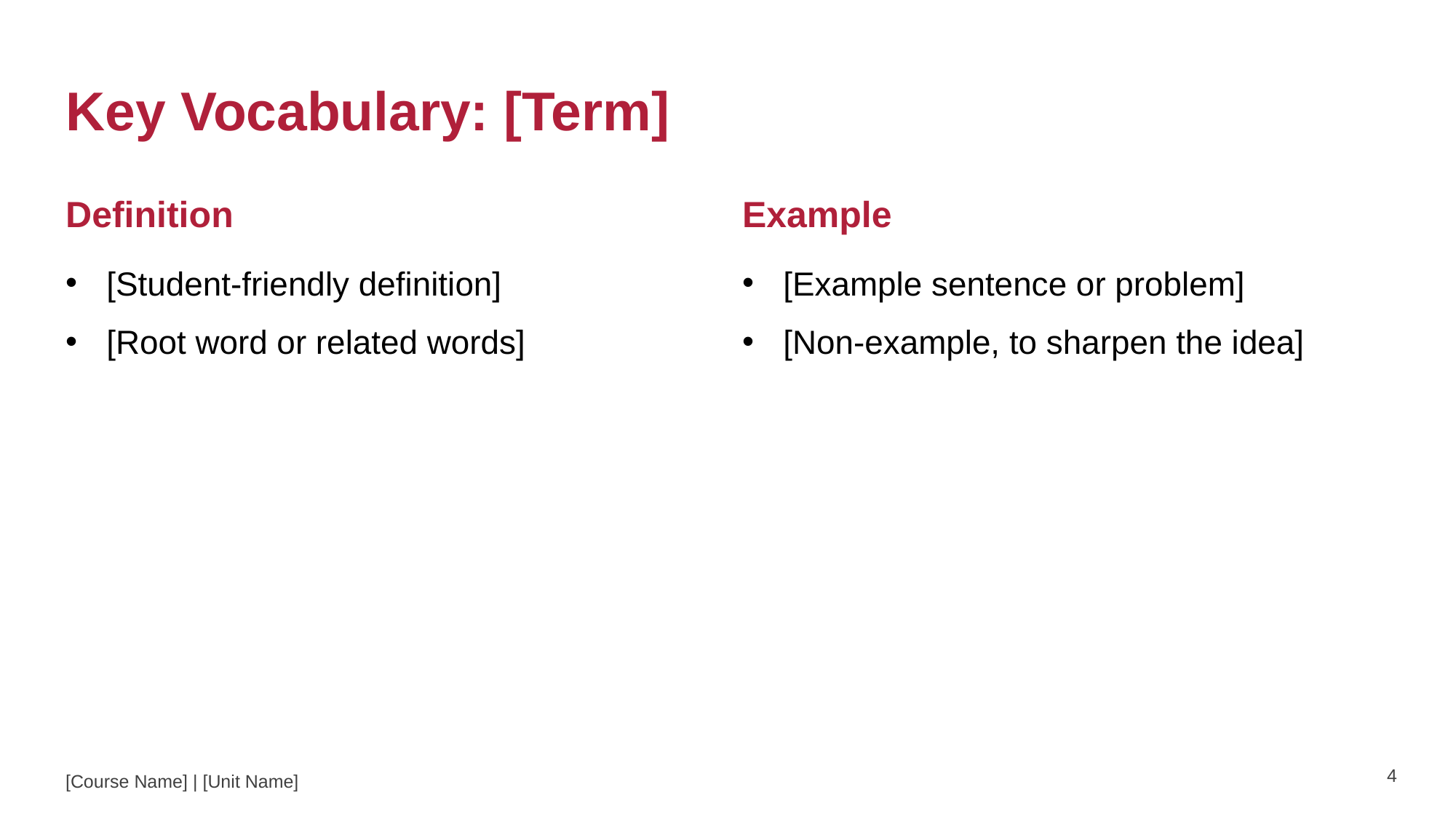

Key Vocabulary: [Term]
Definition
Example
[Student-friendly definition]
[Root word or related words]
[Example sentence or problem]
[Non-example, to sharpen the idea]
4